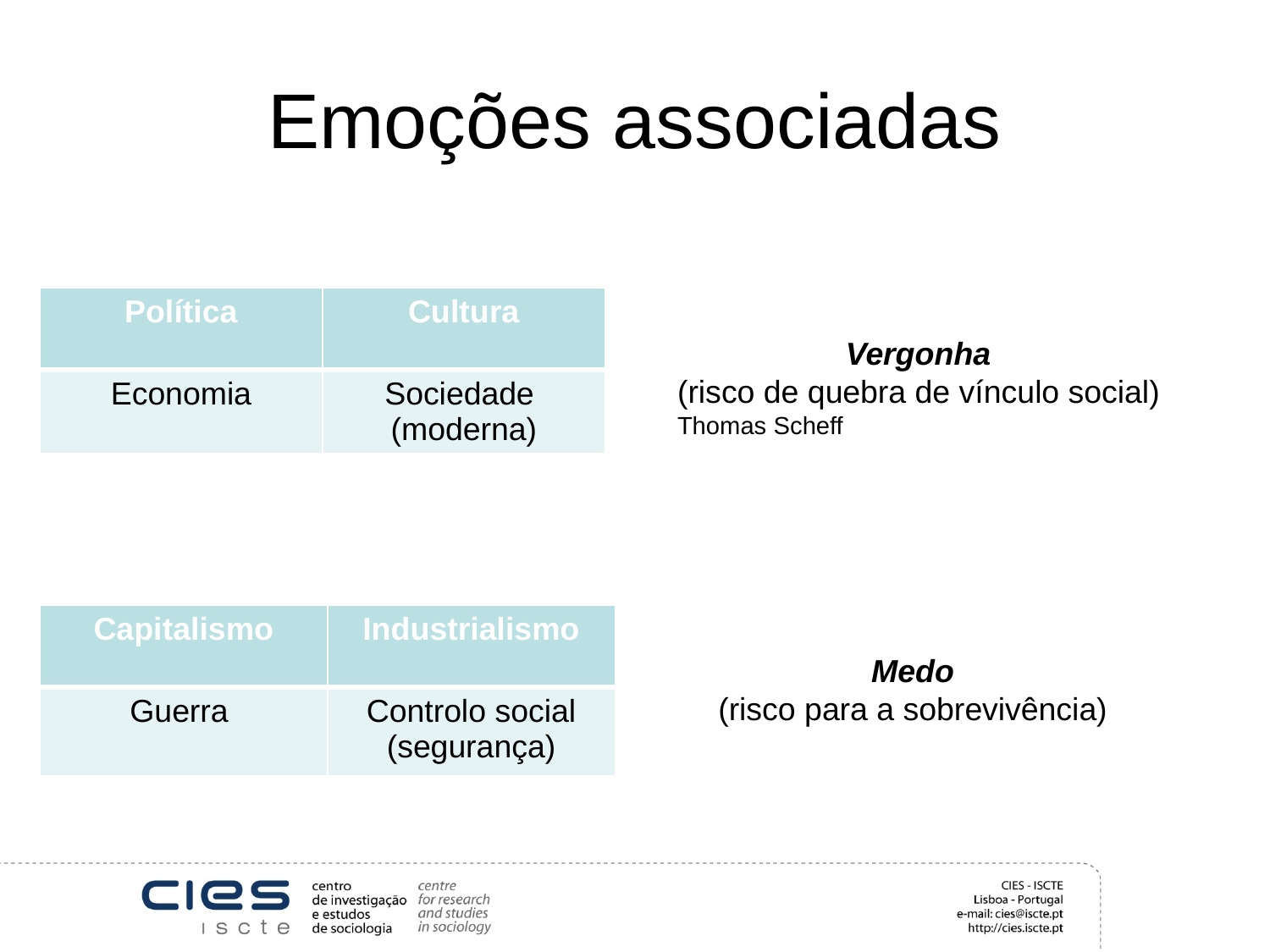

# Emoções associadas
| Política | Cultura |
| --- | --- |
| Economia | Sociedade (moderna) |
Vergonha
(risco de quebra de vínculo social)
Thomas Scheff
| Capitalismo | Industrialismo |
| --- | --- |
| Guerra | Controlo social (segurança) |
Medo
(risco para a sobrevivência)